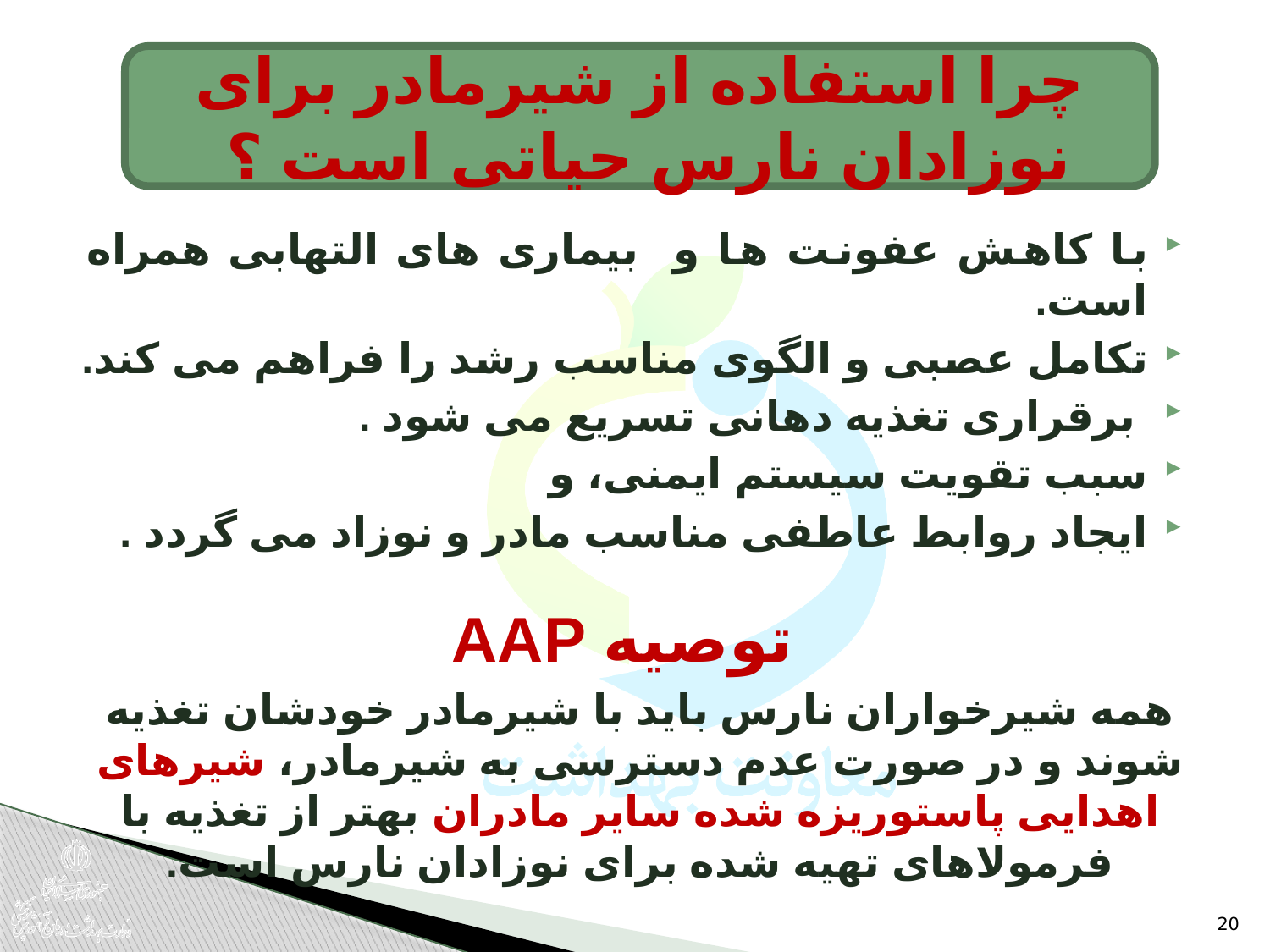

چرا استفاده از شیرمادر برای نوزادان نارس حیاتی است ؟
با کاهش عفونت ها و  بیماری های التهابی همراه است.
تکامل عصبی و الگوی مناسب رشد را فراهم می کند.
 برقراری تغذیه دهانی تسریع می شود .
سبب تقویت سیستم ایمنی، و
ایجاد روابط عاطفی مناسب مادر و نوزاد می گردد .

   توصیه AAP
همه شیرخواران نارس باید با شیرمادر خودشان تغذیه شوند و در صورت عدم دسترسی به شیرمادر، شیرهای اهدایی پاستوریزه شده سایر مادران بهتر از تغذیه با فرمولاهای تهیه شده برای نوزادان نارس است.

20